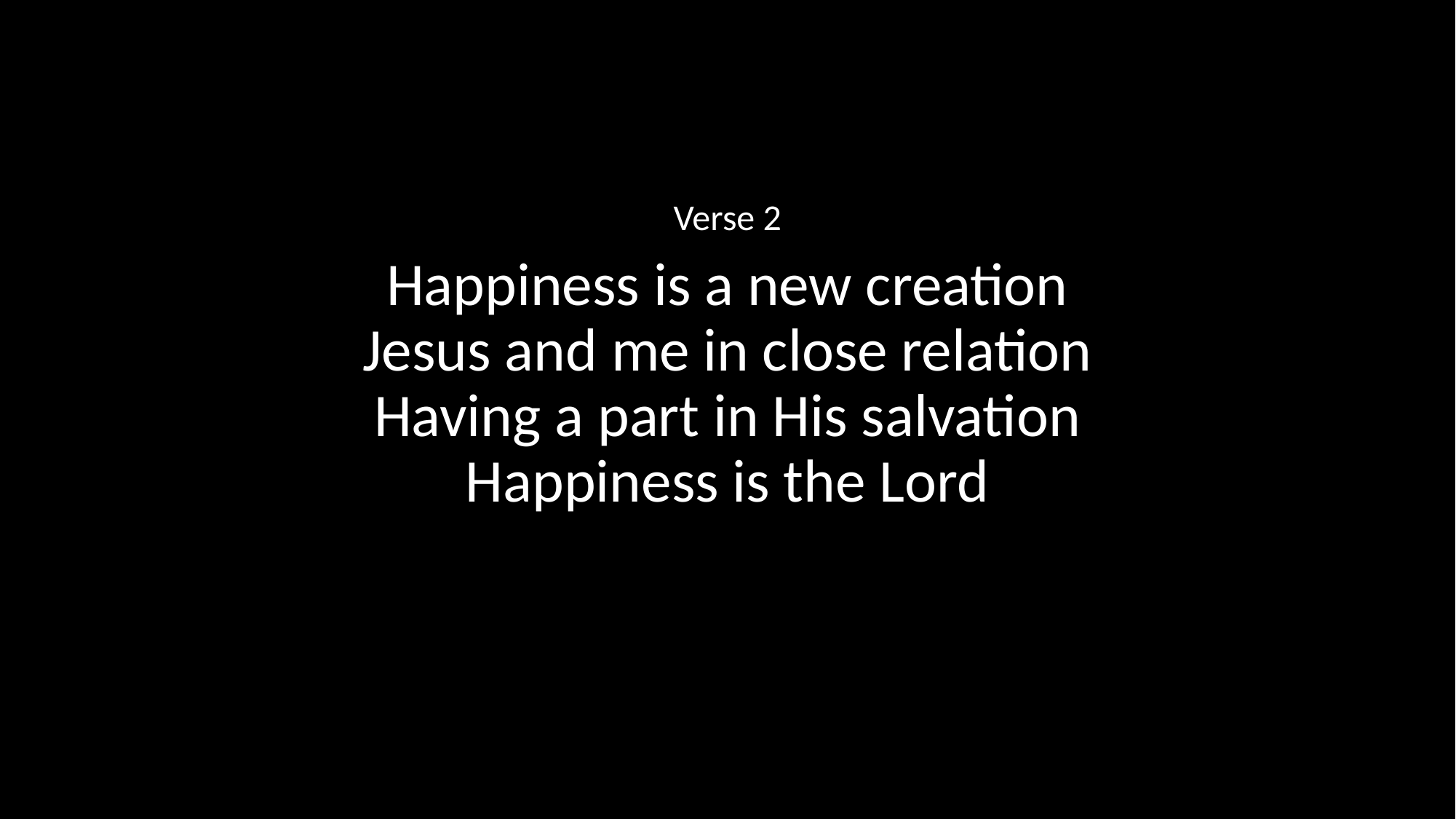

Verse 2
Happiness is a new creation
Jesus and me in close relation
Having a part in His salvation
Happiness is the Lord